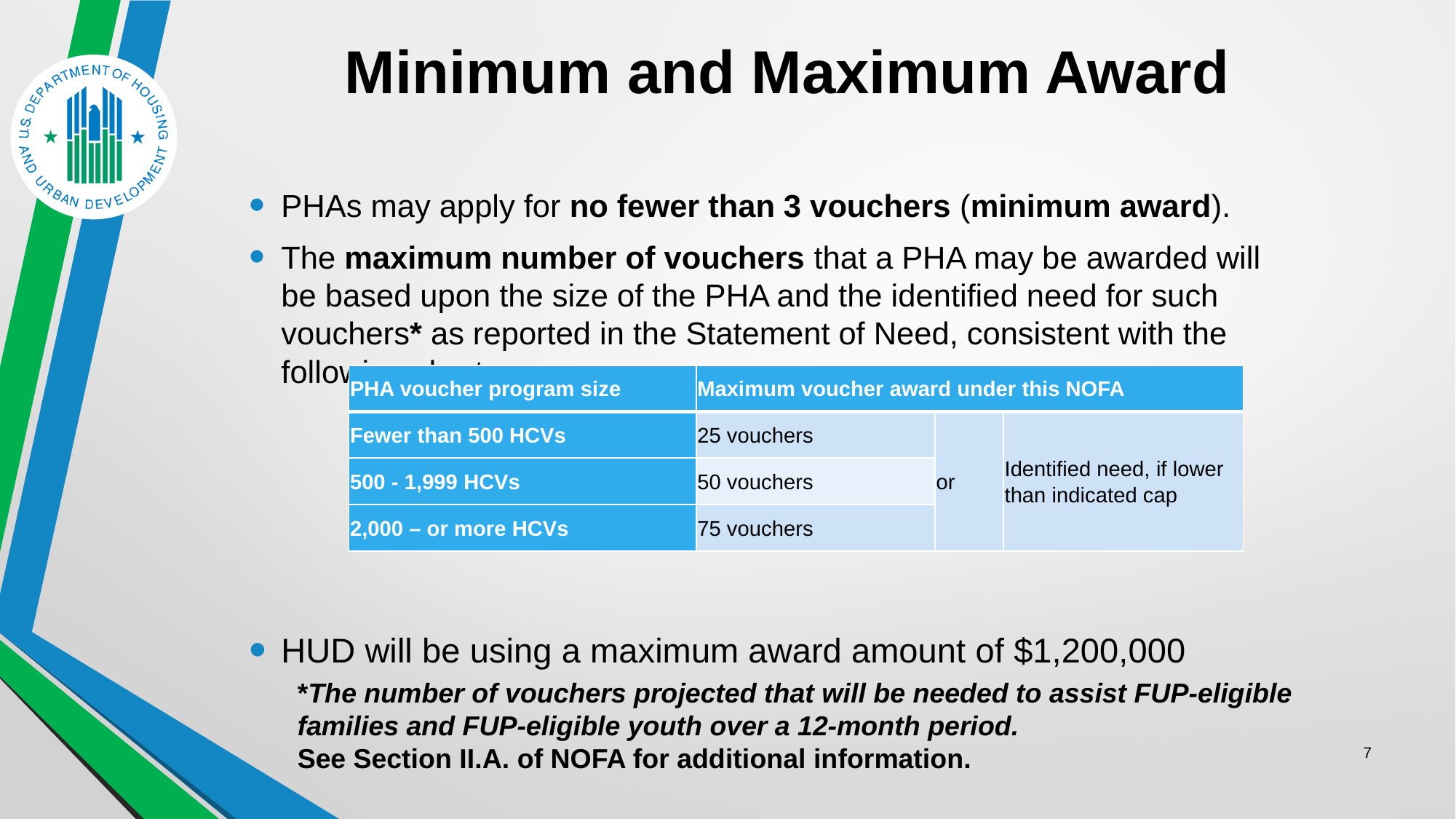

# Minimum and Maximum Award
PHAs may apply for no fewer than 3 vouchers (minimum award).
The maximum number of vouchers that a PHA may be awarded will be based upon the size of the PHA and the identified need for such vouchers* as reported in the Statement of Need, consistent with the following chart:

HUD will be using a maximum award amount of $1,200,000

| PHA voucher program size | Maximum voucher award under this NOFA |  |  |
| --- | --- | --- | --- |
| Fewer than 500 HCVs | 25 vouchers | or | Identified need, if lower than indicated cap |
| 500 - 1,999 HCVs | 50 vouchers |  |  |
| 2,000 – or more HCVs | 75 vouchers |  |  |

*The number of vouchers projected that will be needed to assist FUP-eligible families and FUP-eligible youth over a 12-month period.
See Section II.A. of NOFA for additional information.

7